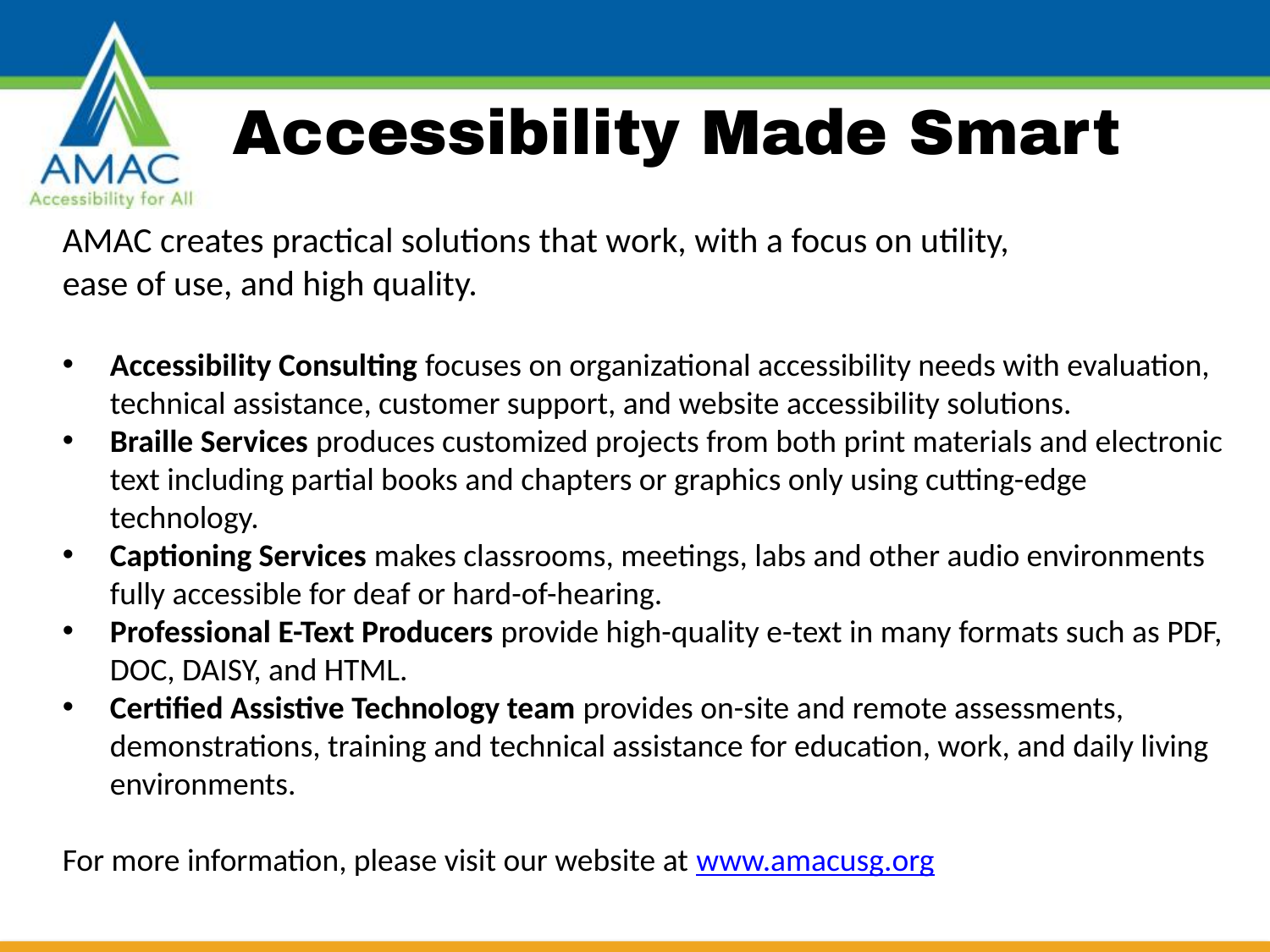

Accessibility Made Smart

AMAC creates practical solutions that work, with a focus on utility,
ease of use, and high quality.

Accessibility Consulting focuses on organizational accessibility needs with evaluation, technical assistance, customer support, and website accessibility solutions.
Braille Services produces customized projects from both print materials and electronic text including partial books and chapters or graphics only using cutting-edge technology.
Captioning Services makes classrooms, meetings, labs and other audio environments fully accessible for deaf or hard-of-hearing.
Professional E-Text Producers provide high-quality e-text in many formats such as PDF, DOC, DAISY, and HTML.
Certified Assistive Technology team provides on-site and remote assessments, demonstrations, training and technical assistance for education, work, and daily living environments.

For more information, please visit our website at www.amacusg.org